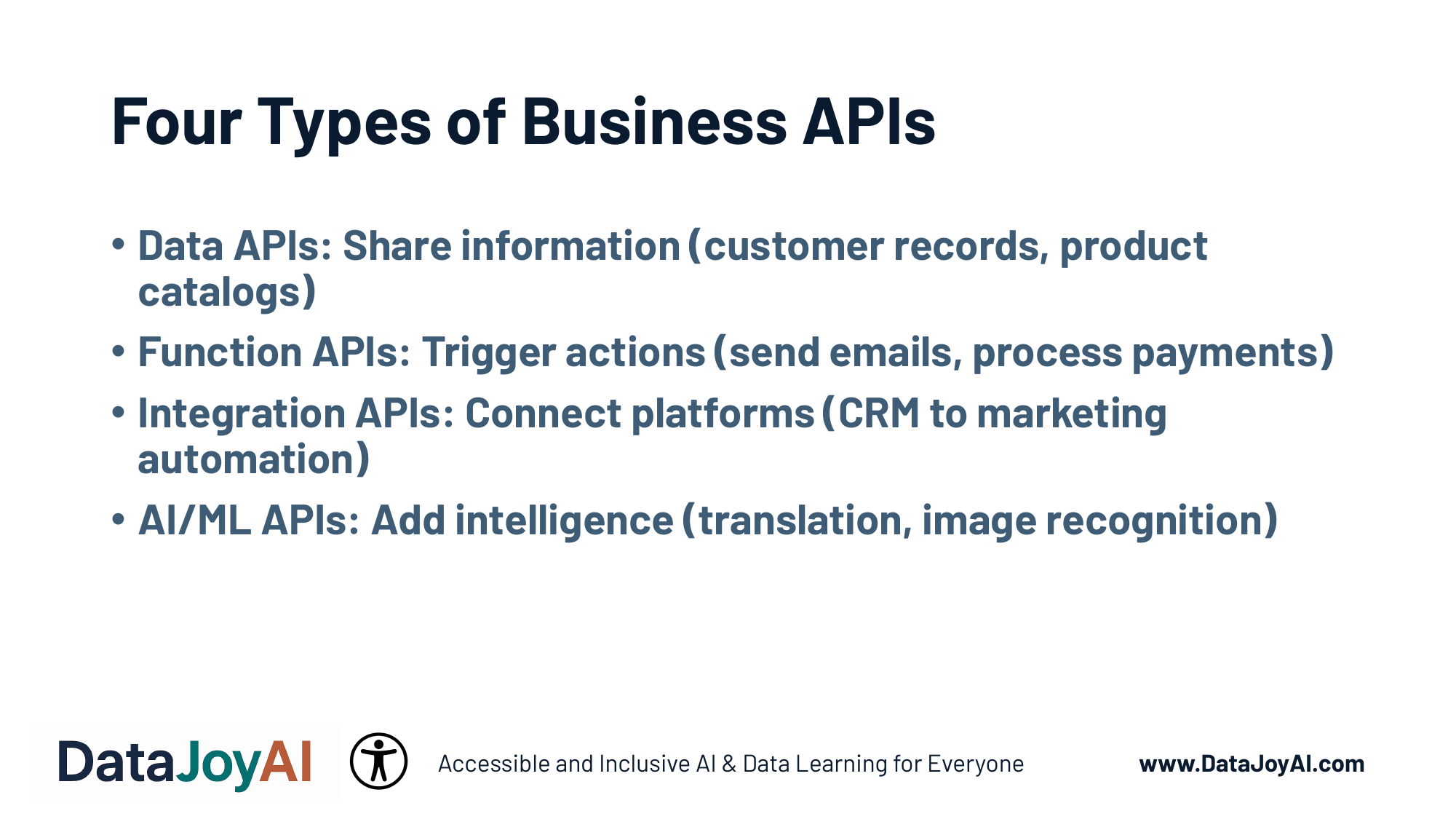

# Four Types of Business APIs
Data APIs: Share information (customer records, product catalogs)
Function APIs: Trigger actions (send emails, process payments)
Integration APIs: Connect platforms (CRM to marketing automation)
AI/ML APIs: Add intelligence (translation, image recognition)